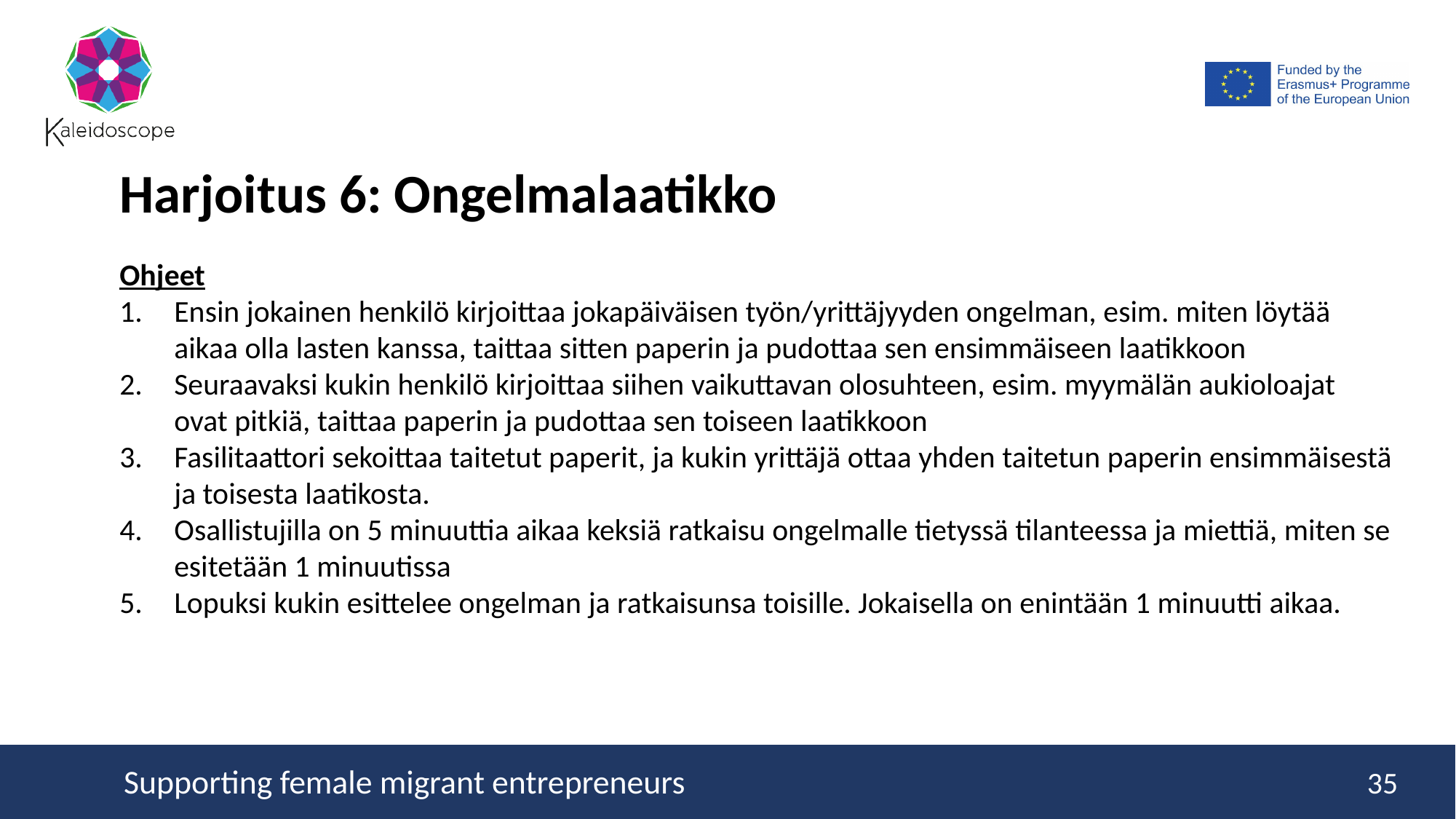

Harjoitus 6: Ongelmalaatikko
Ohjeet
Ensin jokainen henkilö kirjoittaa jokapäiväisen työn/yrittäjyyden ongelman, esim. miten löytää aikaa olla lasten kanssa, taittaa sitten paperin ja pudottaa sen ensimmäiseen laatikkoon
Seuraavaksi kukin henkilö kirjoittaa siihen vaikuttavan olosuhteen, esim. myymälän aukioloajat ovat pitkiä, taittaa paperin ja pudottaa sen toiseen laatikkoon
Fasilitaattori sekoittaa taitetut paperit, ja kukin yrittäjä ottaa yhden taitetun paperin ensimmäisestä ja toisesta laatikosta.
Osallistujilla on 5 minuuttia aikaa keksiä ratkaisu ongelmalle tietyssä tilanteessa ja miettiä, miten se esitetään 1 minuutissa
Lopuksi kukin esittelee ongelman ja ratkaisunsa toisille. Jokaisella on enintään 1 minuutti aikaa.

35